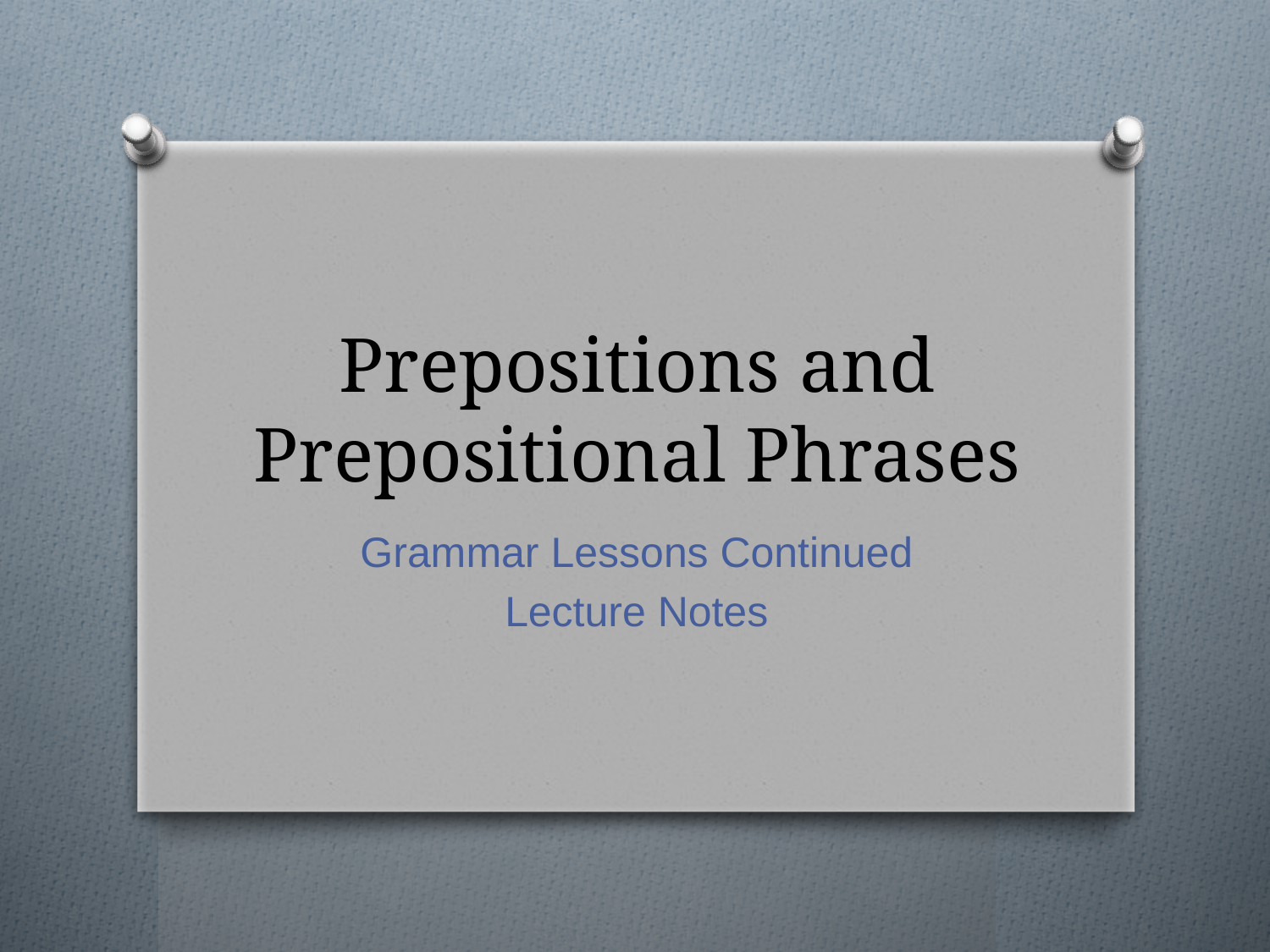

# Prepositions and Prepositional Phrases
Grammar Lessons Continued
Lecture Notes